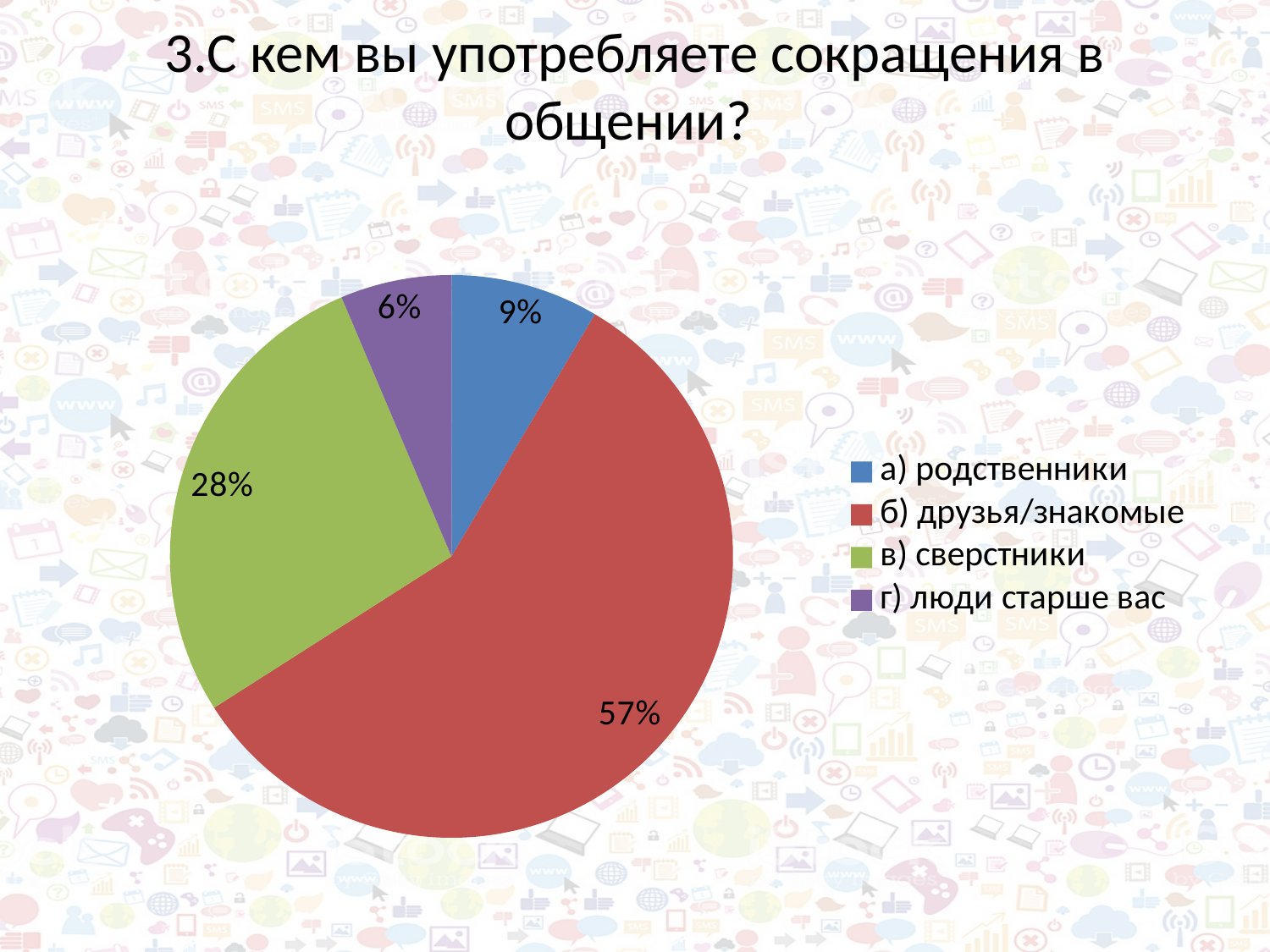

# 3.С кем вы употребляете сокращения в общении?

### Chart

| Category |  |
|---|---|
| а) родственники | 4.0 |
| б) друзья/знакомые | 27.0 |
| в) сверстники | 13.0 |
| г) люди старше вас | 3.0 |